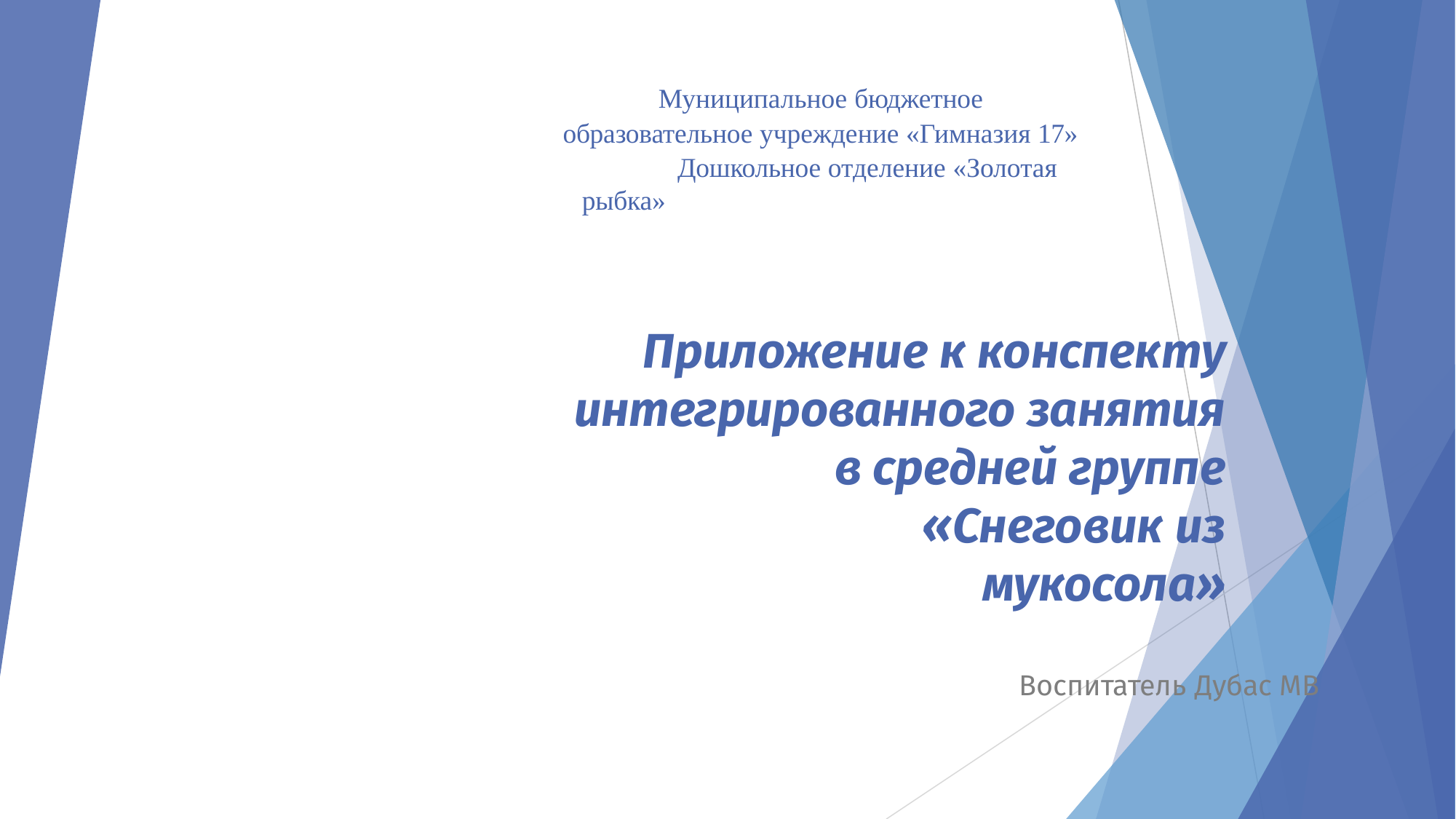

Муниципальное бюджетное образовательное учреждение «Гимназия 17»
Дошкольное отделение «Золотая рыбка»
Приложение к конспекту интегрированного занятия
в средней группе «Снеговик из
мукосола»
Воспитатель Дубас МВ